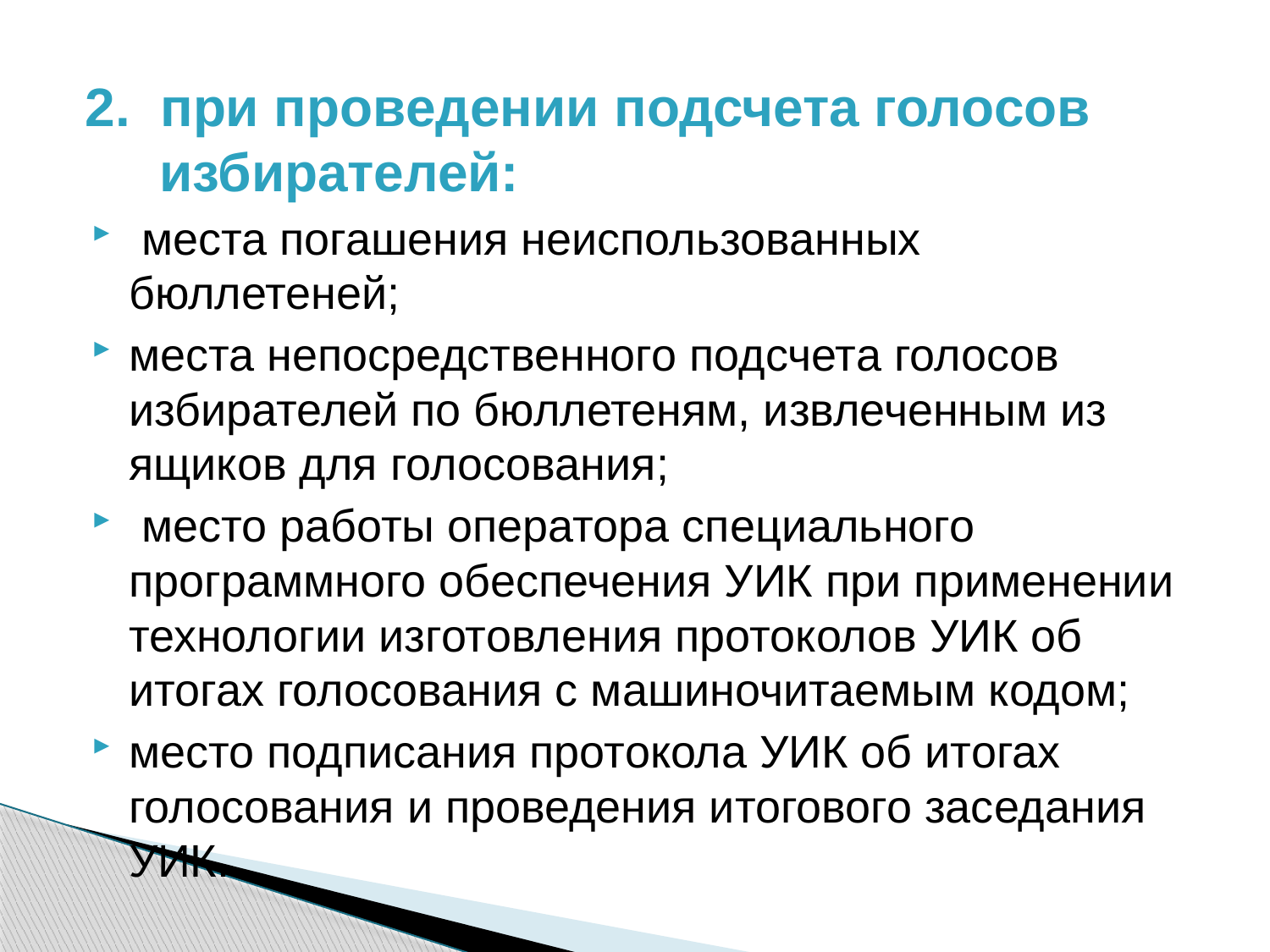

2.  при проведении подсчета голосов избирателей:
 места погашения неиспользованных бюллетеней;
места непосредственного подсчета голосов избирателей по бюллетеням, извлеченным из ящиков для голосования;
 место работы оператора специального программного обеспечения УИК при применении технологии изготовления протоколов УИК об итогах голосования с машиночитаемым кодом;
место подписания протокола УИК об итогах голосования и проведения итогового заседания УИК.